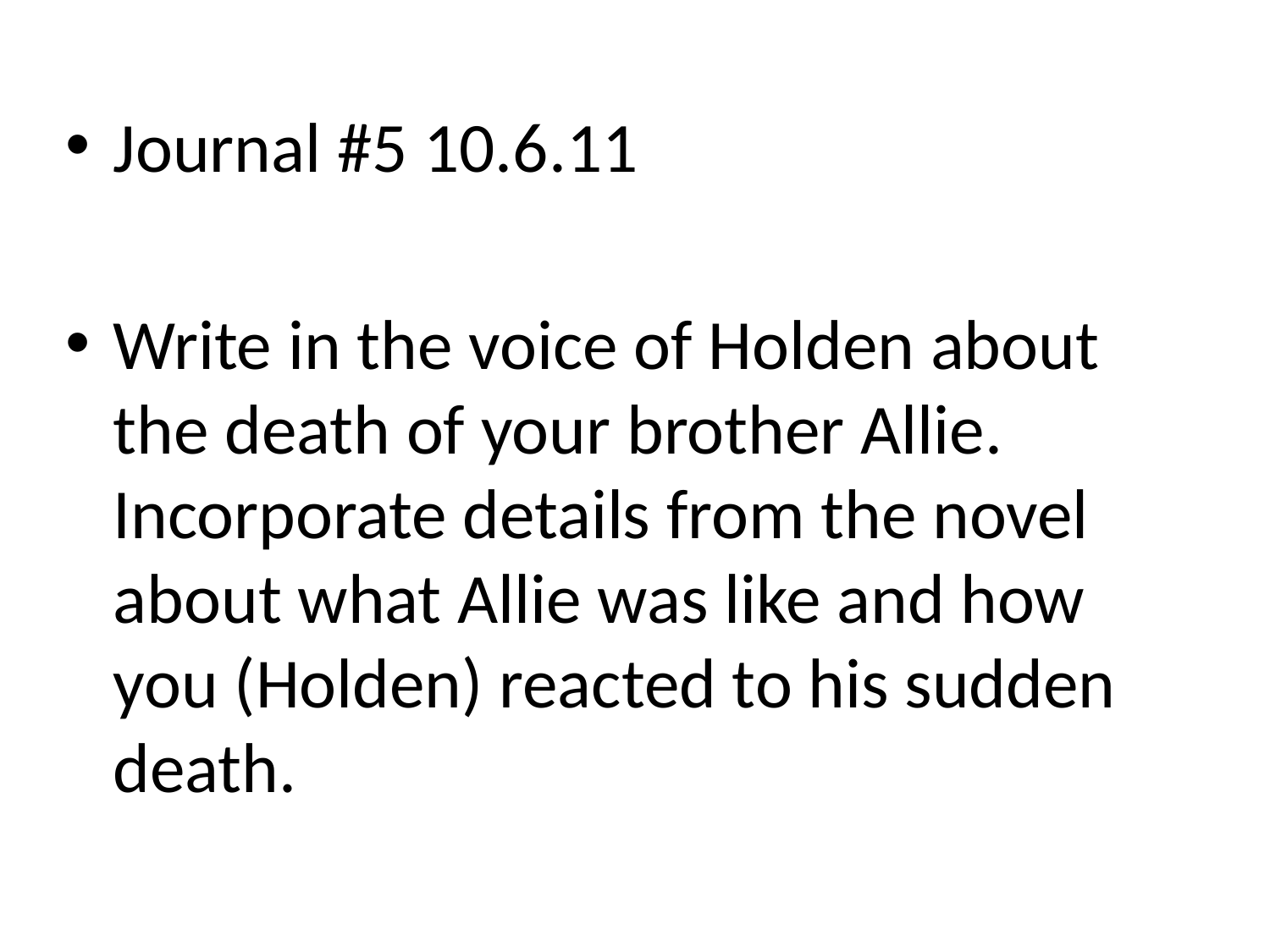

Journal #5 10.6.11

Write in the voice of Holden about the death of your brother Allie. Incorporate details from the novel about what Allie was like and how you (Holden) reacted to his sudden death.